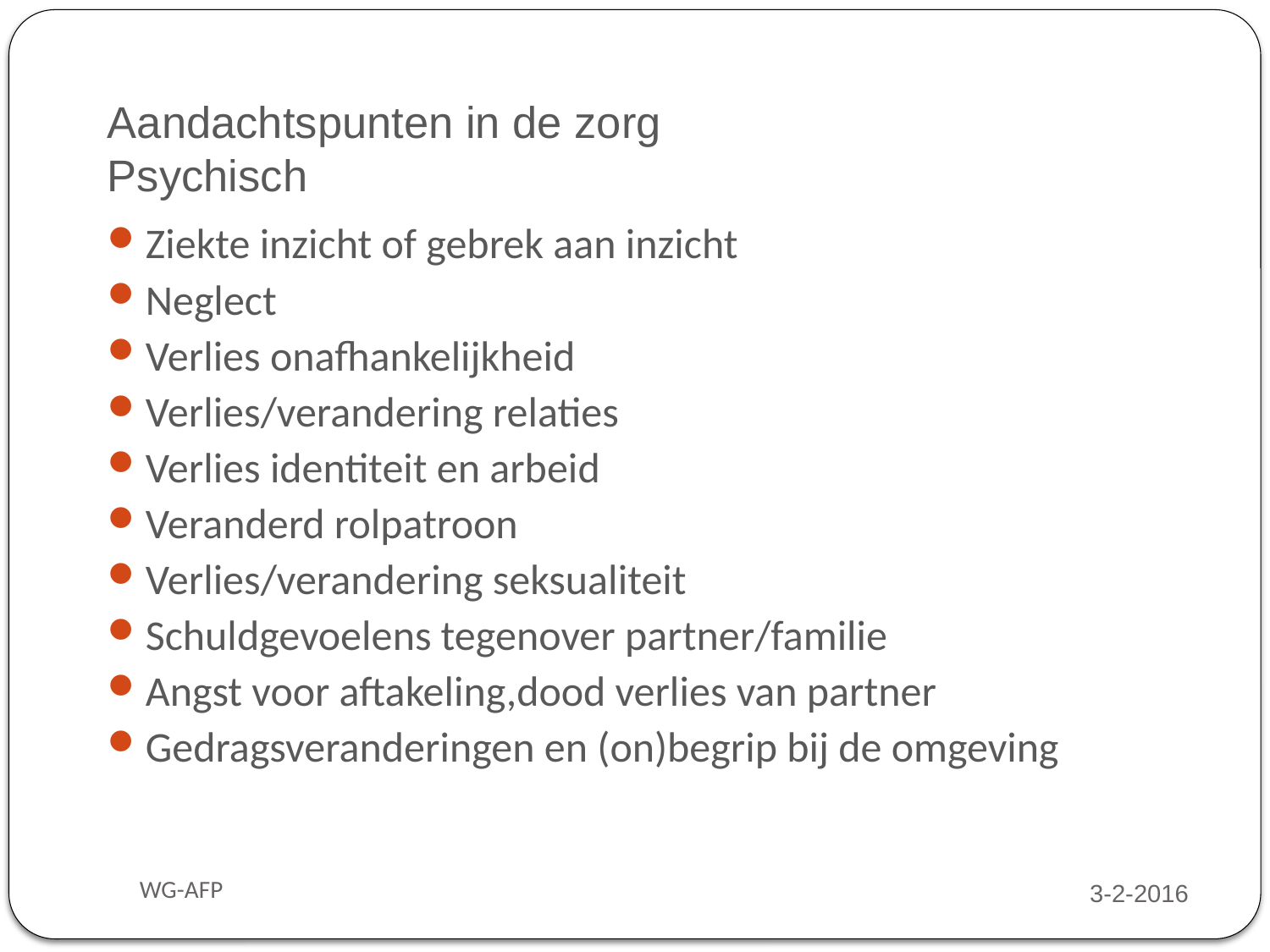

# Aandachtspunten in de zorg Psychisch
Ziekte inzicht of gebrek aan inzicht
Neglect
Verlies onafhankelijkheid
Verlies/verandering relaties
Verlies identiteit en arbeid
Veranderd rolpatroon
Verlies/verandering seksualiteit
Schuldgevoelens tegenover partner/familie
Angst voor aftakeling,dood verlies van partner
Gedragsveranderingen en (on)begrip bij de omgeving
WG-AFP
3-2-2016